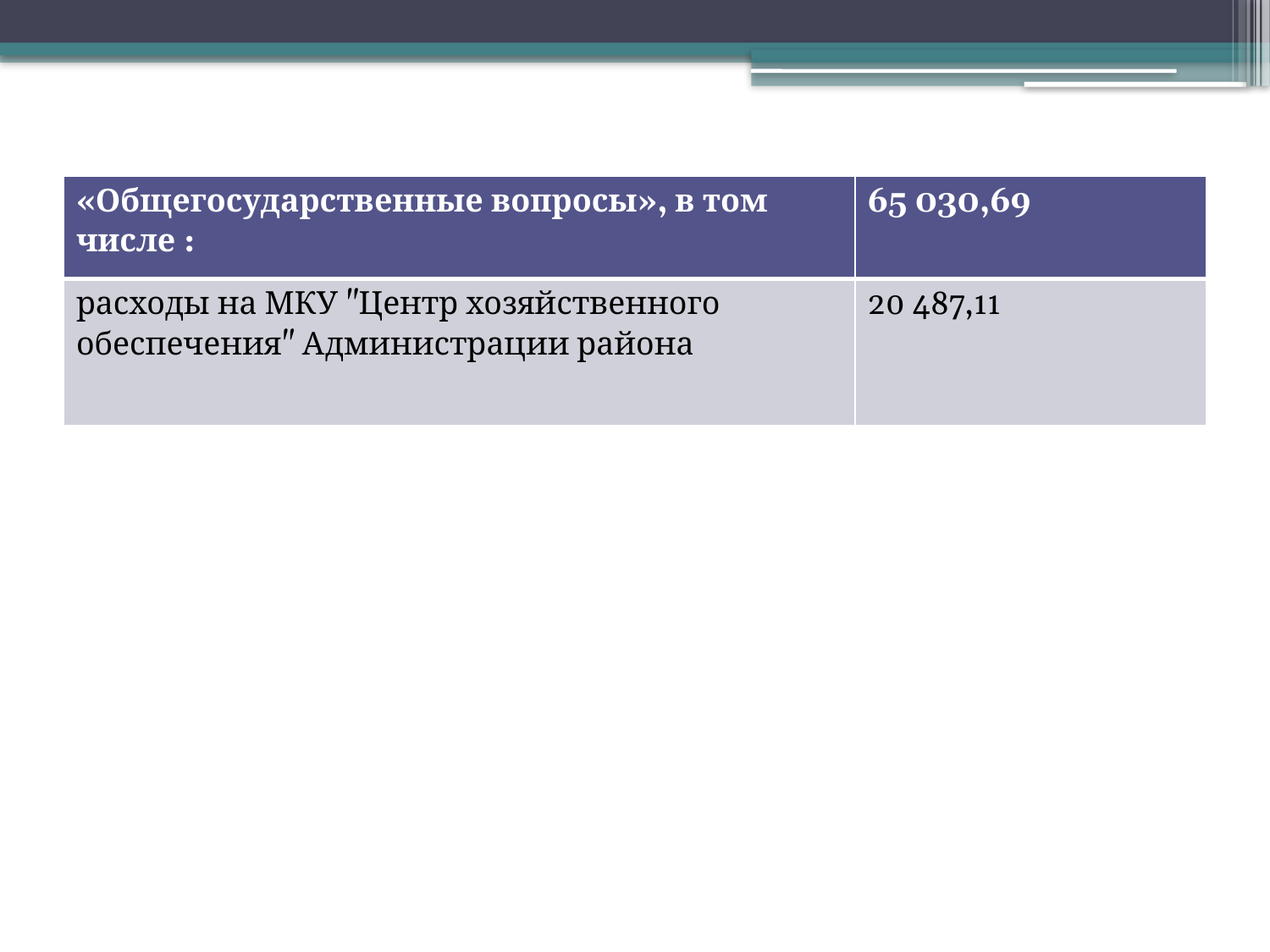

| «Общегосударственные вопросы», в том числе : | 65 030,69 |
| --- | --- |
| расходы на МКУ "Центр хозяйственного обеспечения" Администрации района | 20 487,11 |